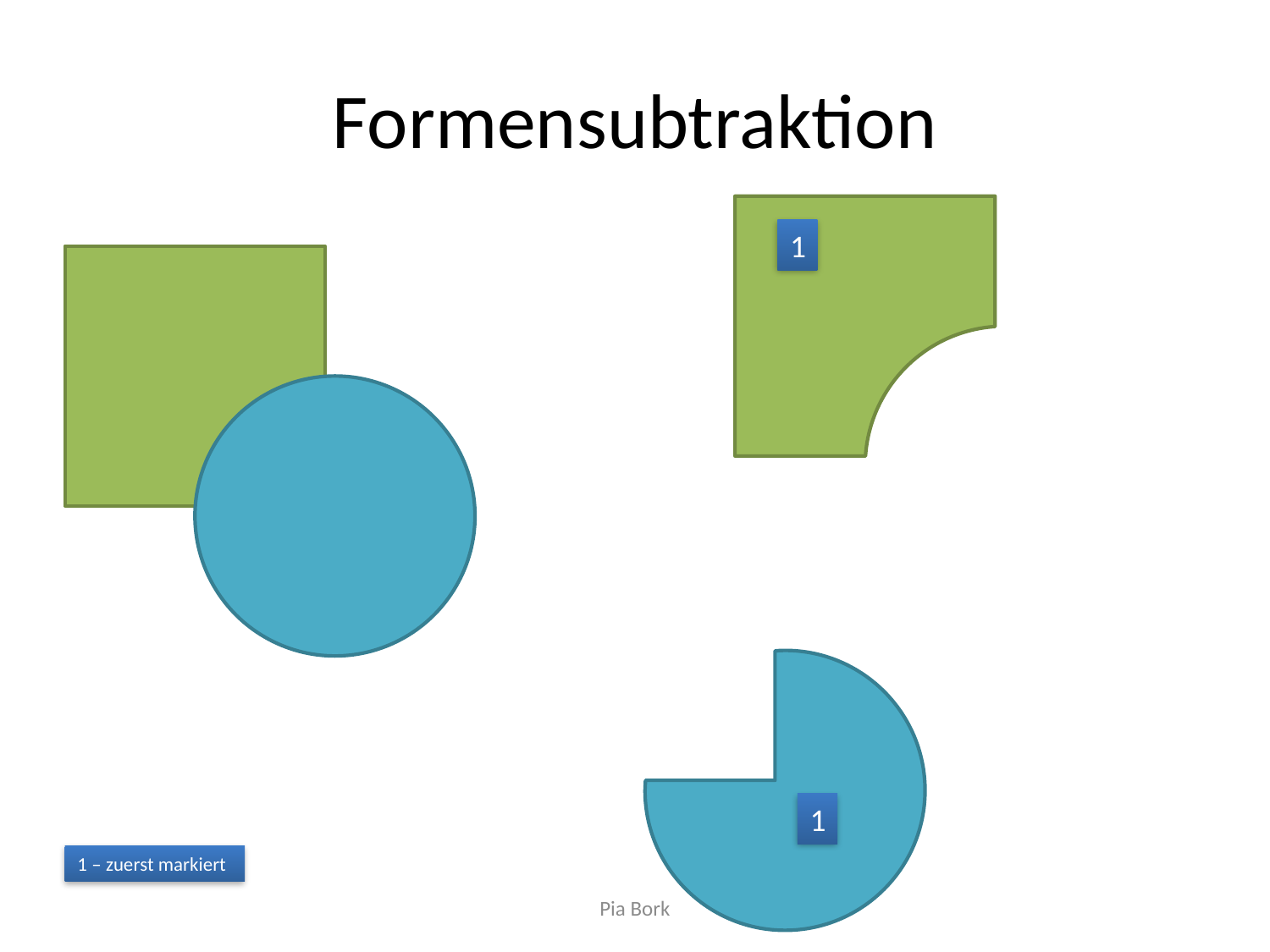

# Formensubtraktion

1

1
1 – zuerst markiert
Pia Bork